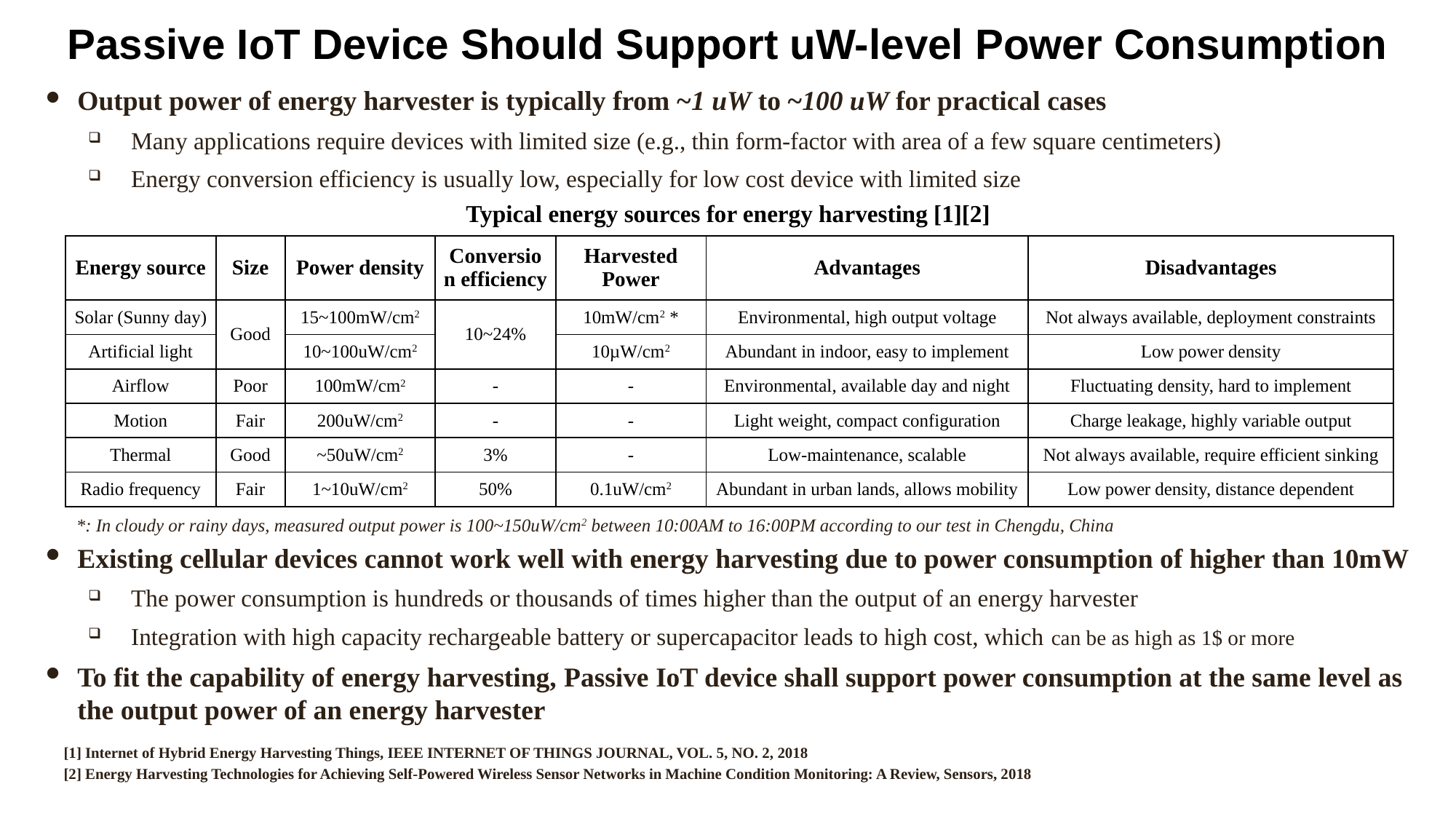

Passive IoT Device Should Support uW-level Power Consumption
Output power of energy harvester is typically from ~1 uW to ~100 uW for practical cases
Many applications require devices with limited size (e.g., thin form-factor with area of a few square centimeters)
Energy conversion efficiency is usually low, especially for low cost device with limited size
Typical energy sources for energy harvesting [1][2]
| Energy source | Size | Power density | Conversion efficiency | Harvested Power | Advantages | Disadvantages |
| --- | --- | --- | --- | --- | --- | --- |
| Solar (Sunny day) | Good | 15~100mW/cm2 | 10~24% | 10mW/cm2 \* | Environmental, high output voltage | Not always available, deployment constraints |
| Artificial light |  | 10~100uW/cm2 |  | 10µW/cm2 | Abundant in indoor, easy to implement | Low power density |
| Airflow | Poor | 100mW/cm2 | - | - | Environmental, available day and night | Fluctuating density, hard to implement |
| Motion | Fair | 200uW/cm2 | - | - | Light weight, compact configuration | Charge leakage, highly variable output |
| Thermal | Good | ~50uW/cm2 | 3% | - | Low-maintenance, scalable | Not always available, require efficient sinking |
| Radio frequency | Fair | 1~10uW/cm2 | 50% | 0.1uW/cm2 | Abundant in urban lands, allows mobility | Low power density, distance dependent |
*: In cloudy or rainy days, measured output power is 100~150uW/cm2 between 10:00AM to 16:00PM according to our test in Chengdu, China
Existing cellular devices cannot work well with energy harvesting due to power consumption of higher than 10mW
The power consumption is hundreds or thousands of times higher than the output of an energy harvester
Integration with high capacity rechargeable battery or supercapacitor leads to high cost, which can be as high as 1$ or more
To fit the capability of energy harvesting, Passive IoT device shall support power consumption at the same level as the output power of an energy harvester
[1] Internet of Hybrid Energy Harvesting Things, IEEE INTERNET OF THINGS JOURNAL, VOL. 5, NO. 2, 2018
[2] Energy Harvesting Technologies for Achieving Self-Powered Wireless Sensor Networks in Machine Condition Monitoring: A Review, Sensors, 2018